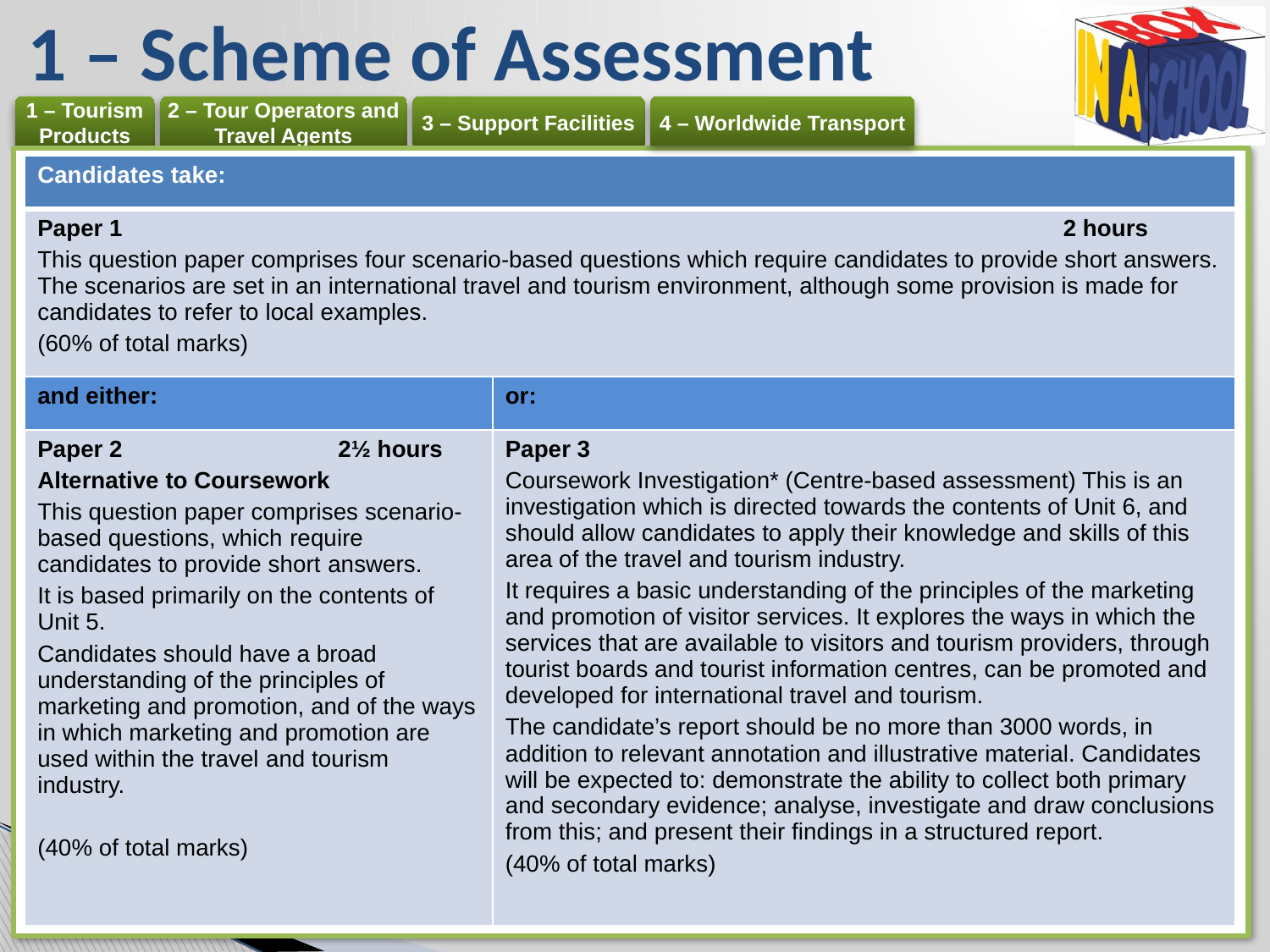

# 1 – Scheme of Assessment
| Candidates take: |  |
| --- | --- |
| Paper 1 2 hours This question paper comprises four scenario-based questions which require candidates to provide short answers. The scenarios are set in an international travel and tourism environment, although some provision is made for candidates to refer to local examples. (60% of total marks) |  |
| and either: | or: |
| Paper 2 2½ hours Alternative to Coursework This question paper comprises scenario-based questions, which require candidates to provide short answers. It is based primarily on the contents of Unit 5. Candidates should have a broad understanding of the principles of marketing and promotion, and of the ways in which marketing and promotion are used within the travel and tourism industry. (40% of total marks) | Paper 3 Coursework Investigation\* (Centre-based assessment) This is an investigation which is directed towards the contents of Unit 6, and should allow candidates to apply their knowledge and skills of this area of the travel and tourism industry. It requires a basic understanding of the principles of the marketing and promotion of visitor services. It explores the ways in which the services that are available to visitors and tourism providers, through tourist boards and tourist information centres, can be promoted and developed for international travel and tourism. The candidate’s report should be no more than 3000 words, in addition to relevant annotation and illustrative material. Candidates will be expected to: demonstrate the ability to collect both primary and secondary evidence; analyse, investigate and draw conclusions from this; and present their findings in a structured report. (40% of total marks) |